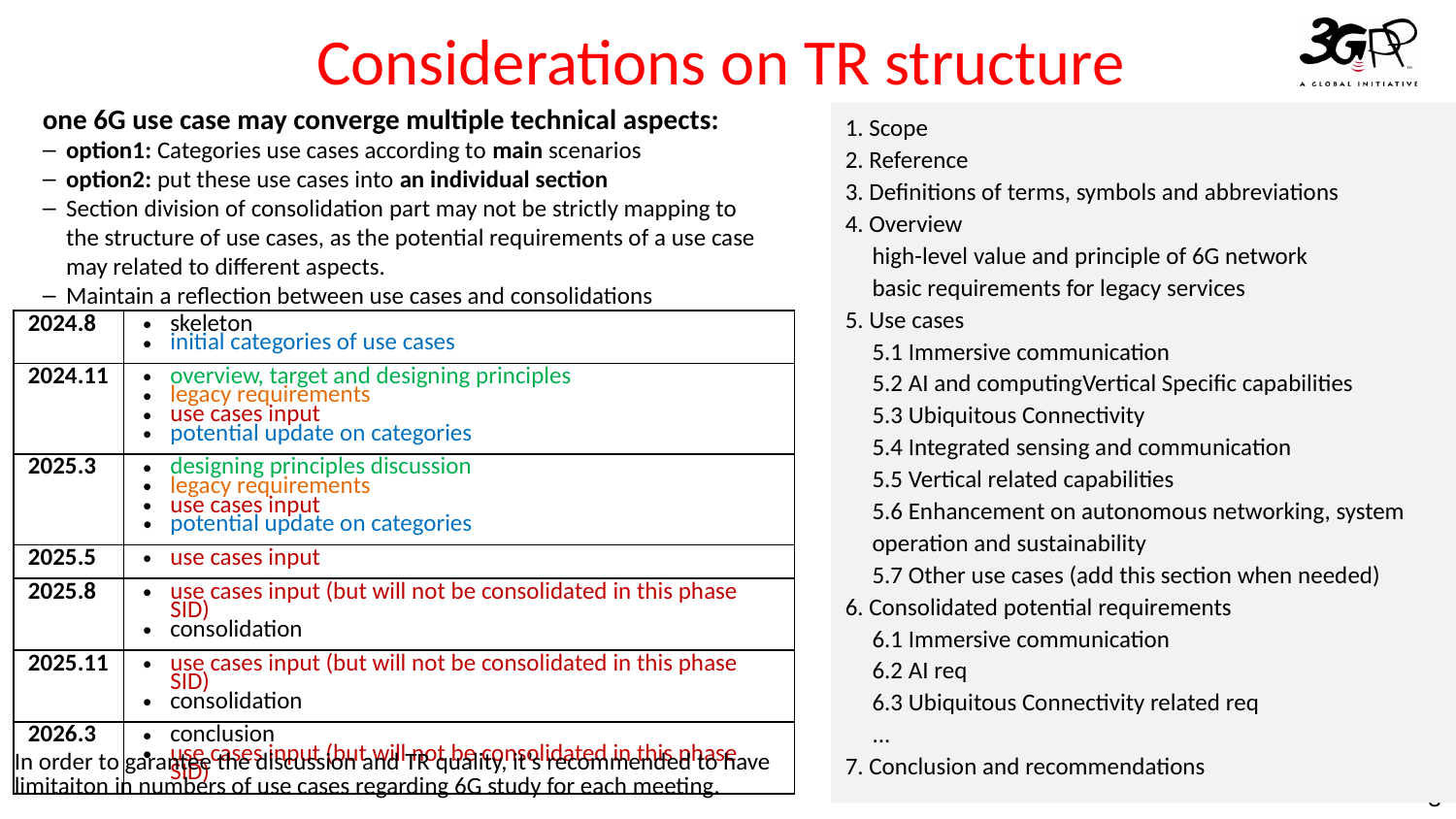

Considerations on TR structure
one 6G use case may converge multiple technical aspects:
option1: Categories use cases according to main scenarios
option2: put these use cases into an individual section
Section division of consolidation part may not be strictly mapping to the structure of use cases, as the potential requirements of a use case may related to different aspects.
Maintain a reflection between use cases and consolidations
1. Scope
2. Reference
3. Definitions of terms, symbols and abbreviations
4. Overview
high-level value and principle of 6G network
basic requirements for legacy services
5. Use cases
5.1 Immersive communication
5.2 AI and computingVertical Specific capabilities
5.3 Ubiquitous Connectivity
5.4 Integrated sensing and communication
5.5 Vertical related capabilities
5.6 Enhancement on autonomous networking, system operation and sustainability
5.7 Other use cases (add this section when needed)
6. Consolidated potential requirements
6.1 Immersive communication
6.2 AI req
6.3 Ubiquitous Connectivity related req
...
7. Conclusion and recommendations
| 2024.8 | skeleton initial categories of use cases |
| --- | --- |
| 2024.11 | overview, target and designing principles legacy requirements use cases input potential update on categories |
| 2025.3 | designing principles discussion legacy requirements use cases input potential update on categories |
| 2025.5 | use cases input |
| 2025.8 | use cases input (but will not be consolidated in this phase SID) consolidation |
| 2025.11 | use cases input (but will not be consolidated in this phase SID) consolidation |
| 2026.3 | conclusion use cases input (but will not be consolidated in this phase SID) |
In order to garantee the discussion and TR quality, it’s recommended to have limitaiton in numbers of use cases regarding 6G study for each meeting.